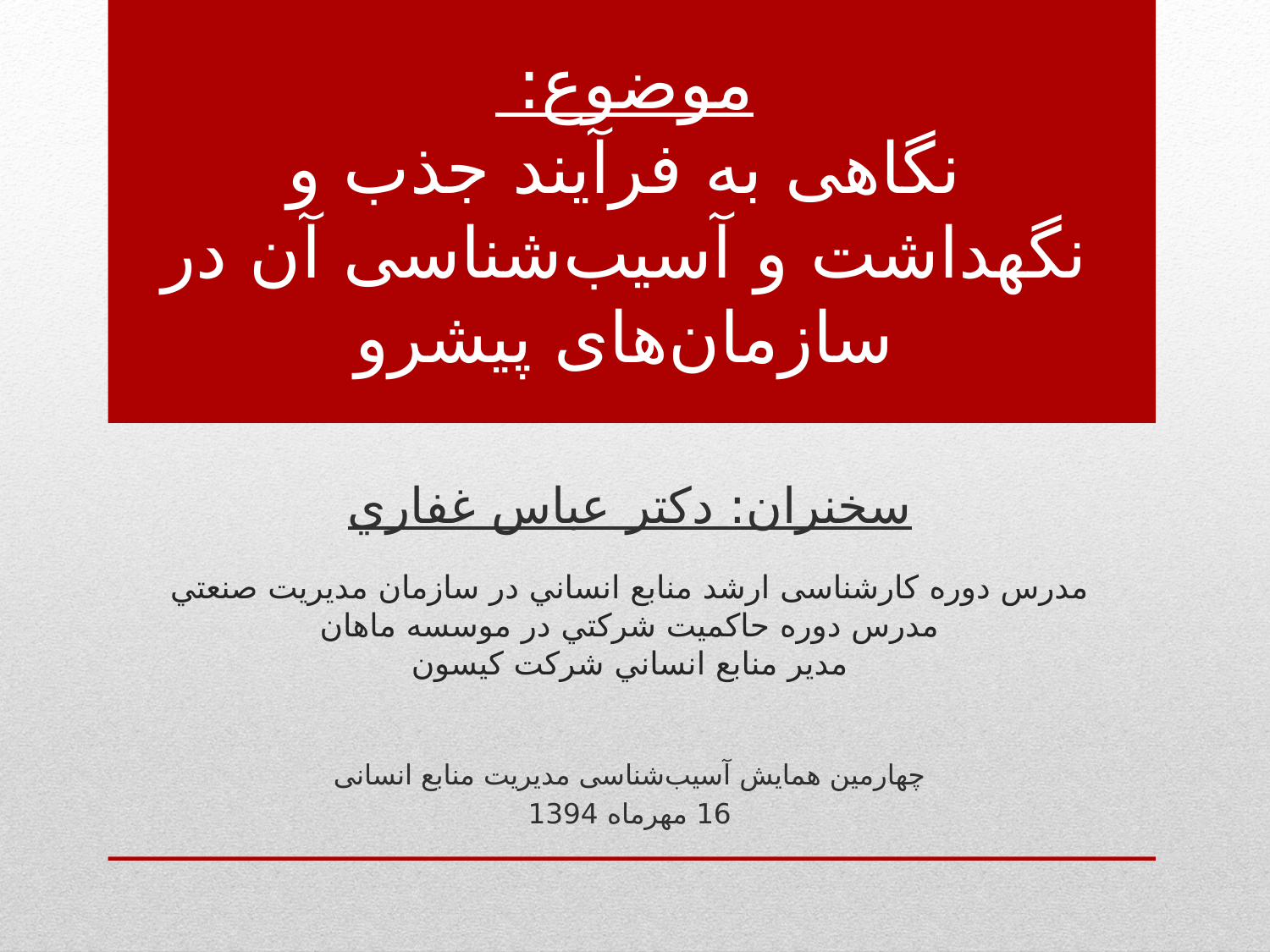

موضوع:
نگاهی به فرآیند جذب و نگهداشت و آسیب‌شناسی آن در سازمان‌های پیشرو
# سخنران: دكتر عباس غفاري مدرس دوره کارشناسی ارشد منابع انساني در سازمان مديريت صنعتي مدرس دوره حاكميت شركتي در موسسه ماهان مدير منابع انساني شركت كيسون
چهارمین همایش آسیب‌شناسی مدیریت منابع انسانی
16 مهرماه 1394